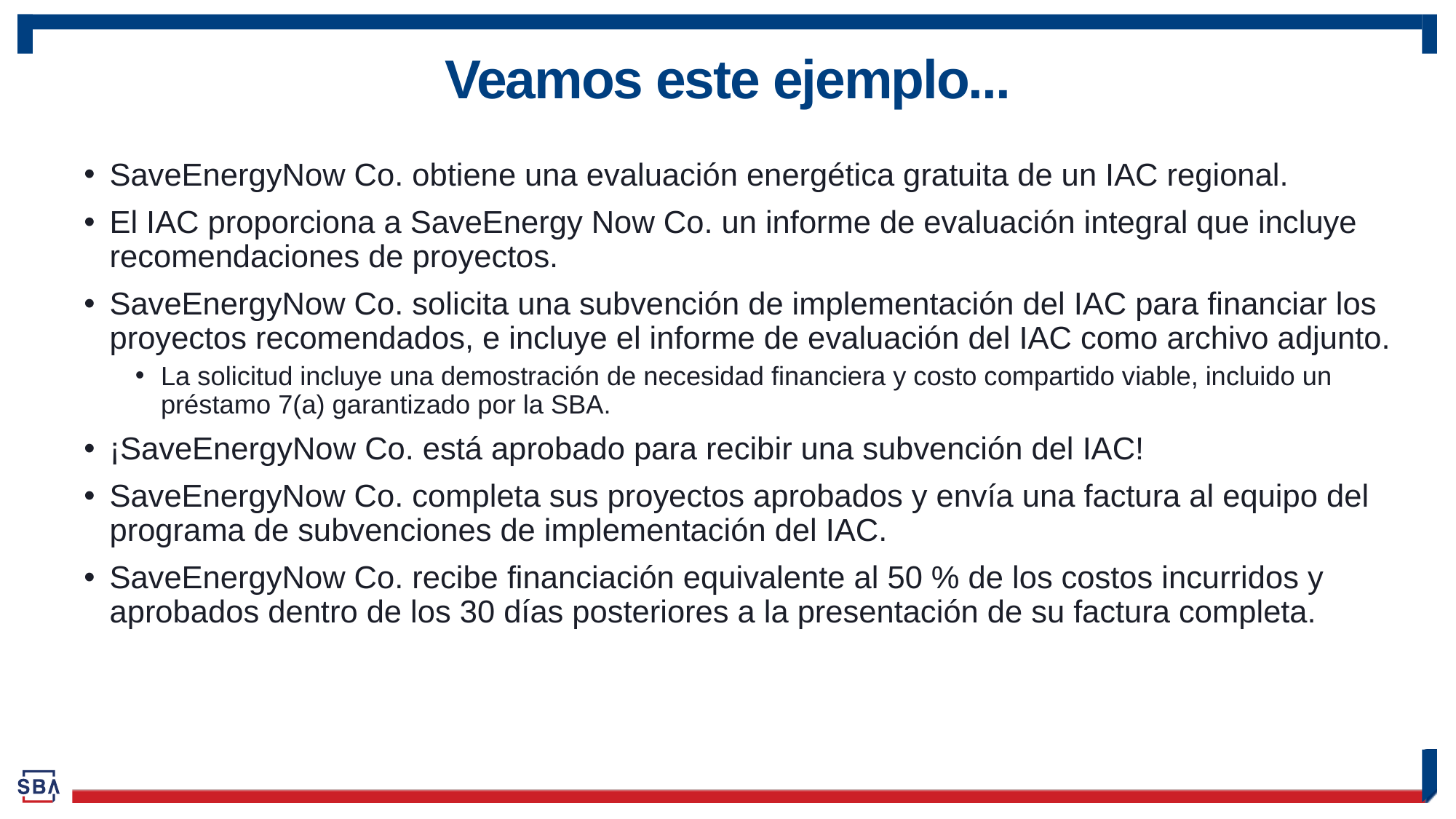

# Veamos este ejemplo...
SaveEnergyNow Co. obtiene una evaluación energética gratuita de un IAC regional.
El IAC proporciona a SaveEnergy Now Co. un informe de evaluación integral que incluye recomendaciones de proyectos.
SaveEnergyNow Co. solicita una subvención de implementación del IAC para financiar los proyectos recomendados, e incluye el informe de evaluación del IAC como archivo adjunto.
La solicitud incluye una demostración de necesidad financiera y costo compartido viable, incluido un préstamo 7(a) garantizado por la SBA.
¡SaveEnergyNow Co. está aprobado para recibir una subvención del IAC!
SaveEnergyNow Co. completa sus proyectos aprobados y envía una factura al equipo del programa de subvenciones de implementación del IAC.
SaveEnergyNow Co. recibe financiación equivalente al 50 % de los costos incurridos y aprobados dentro de los 30 días posteriores a la presentación de su factura completa.